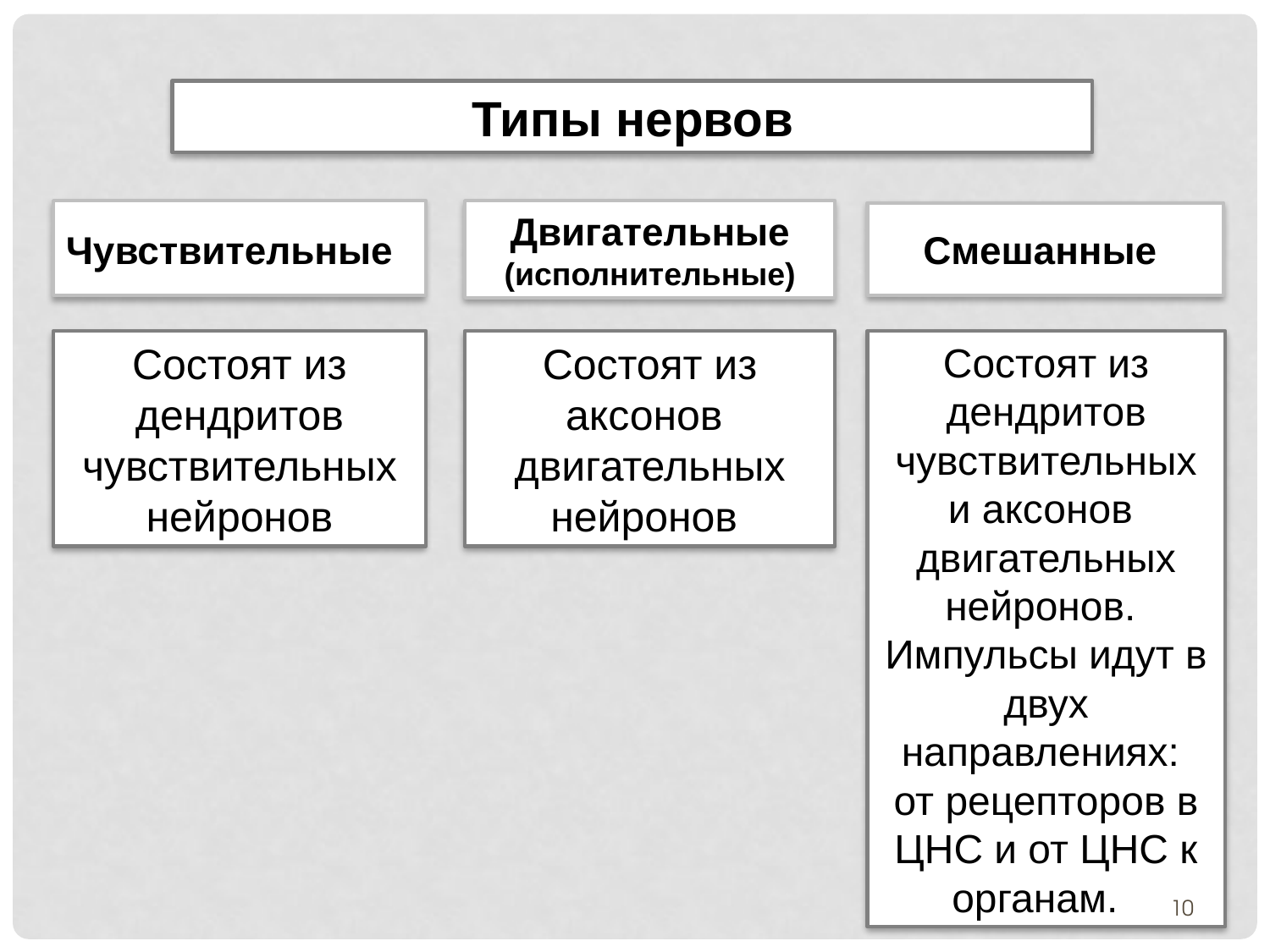

Типы нервов

Чувствительные

Двигательные (исполнительные)

Смешанные

Состоят из дендритов чувствительных нейронов
Состоят из аксонов  двигательных нейронов
Состоят из дендритов чувствительных и аксонов  двигательных нейронов.
Импульсы идут в двух направлениях:
от рецепторов в ЦНС и от ЦНС к органам.
10